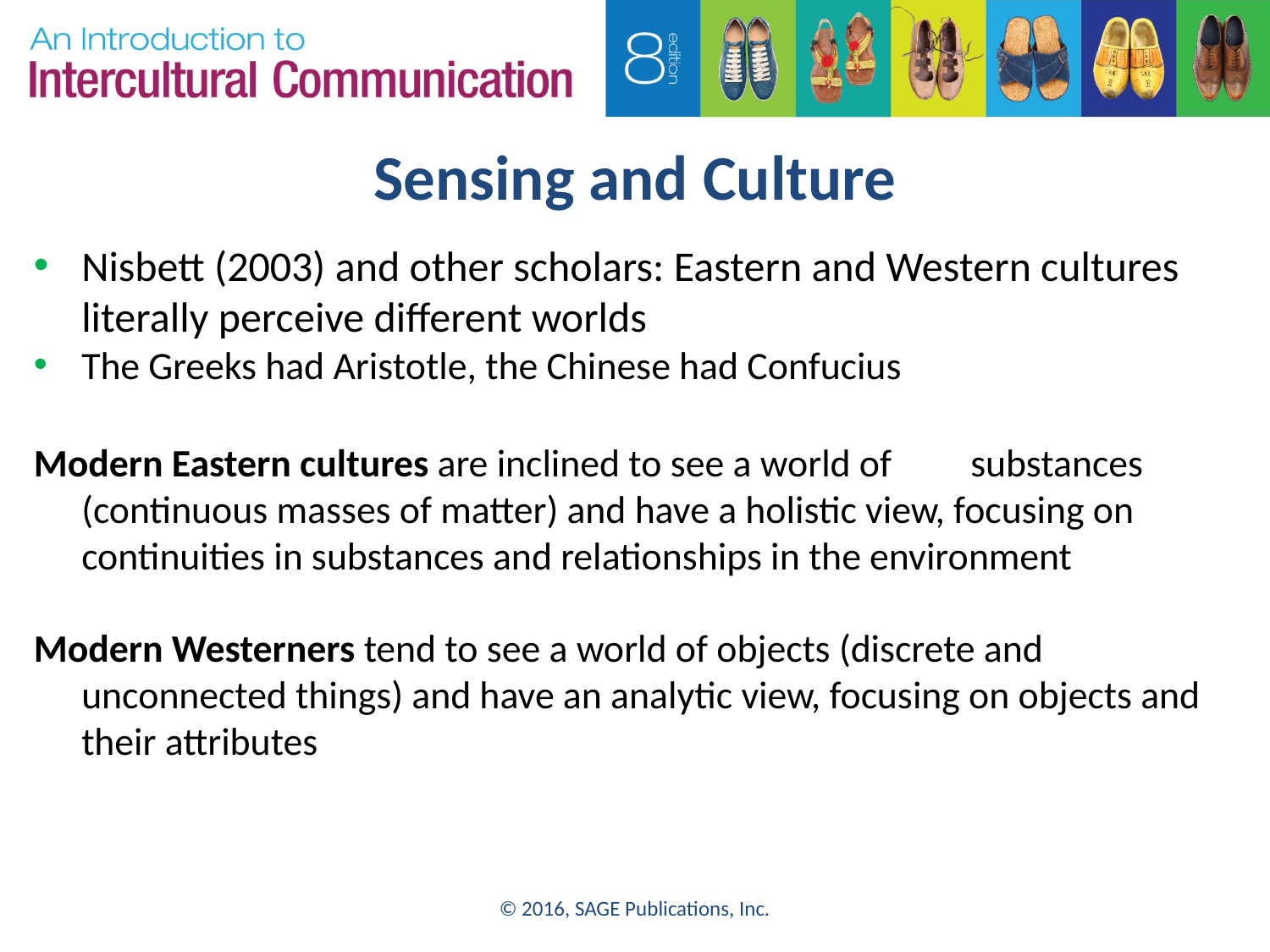

# Sensing and Culture
Nisbett (2003) and other scholars: Eastern and Western cultures literally perceive different worlds
The Greeks had Aristotle, the Chinese had Confucius

Modern Eastern cultures are inclined to see a world of 	substances (continuous masses of matter) and have a holistic view, focusing on continuities in substances and relationships in the environment

Modern Westerners tend to see a world of objects (discrete and unconnected things) and have an analytic view, focusing on objects and their attributes

© 2016, SAGE Publications, Inc.